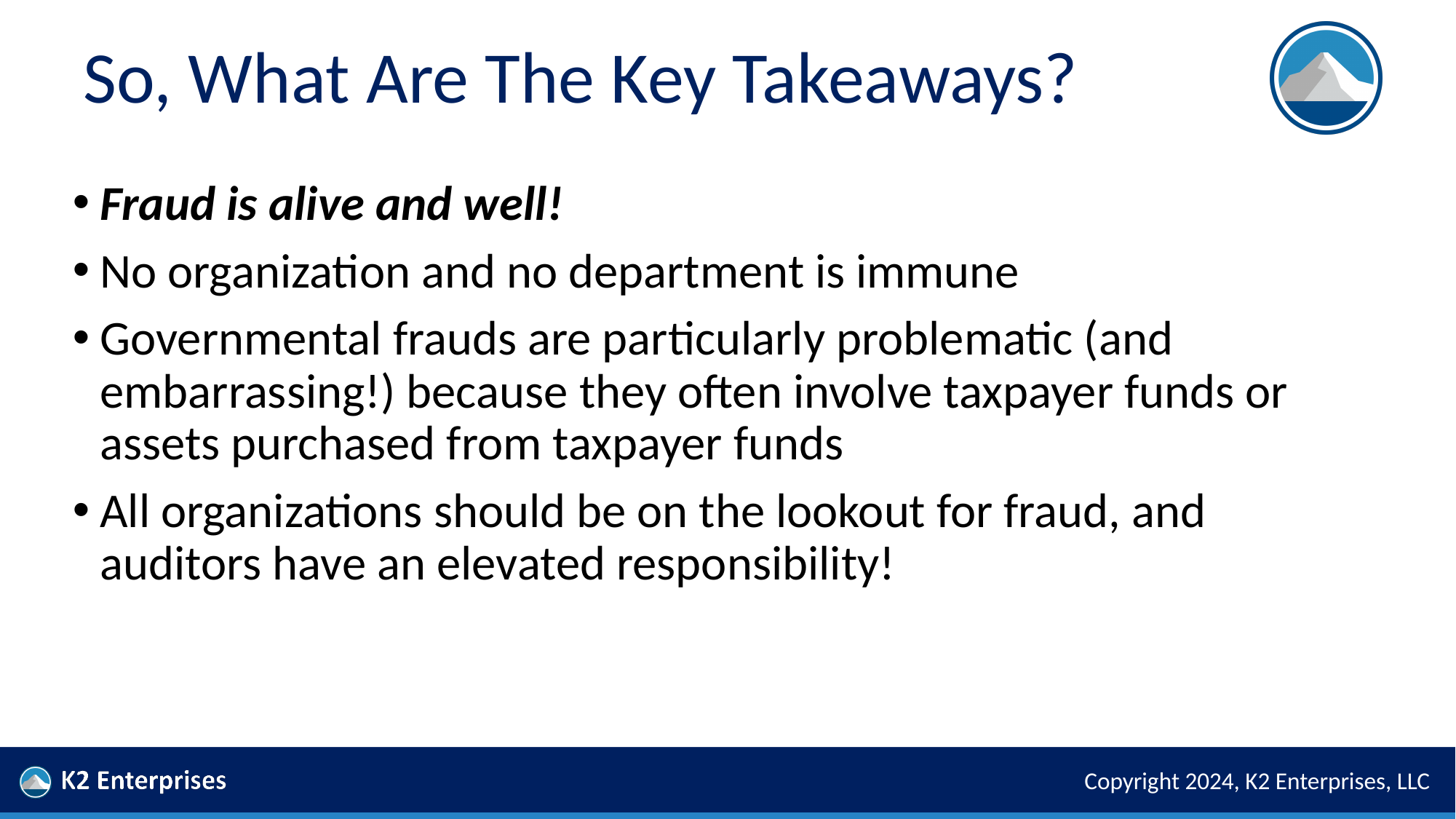

# So, What Are The Key Takeaways?
Fraud is alive and well!
No organization and no department is immune
Governmental frauds are particularly problematic (and embarrassing!) because they often involve taxpayer funds or assets purchased from taxpayer funds
All organizations should be on the lookout for fraud, and auditors have an elevated responsibility!